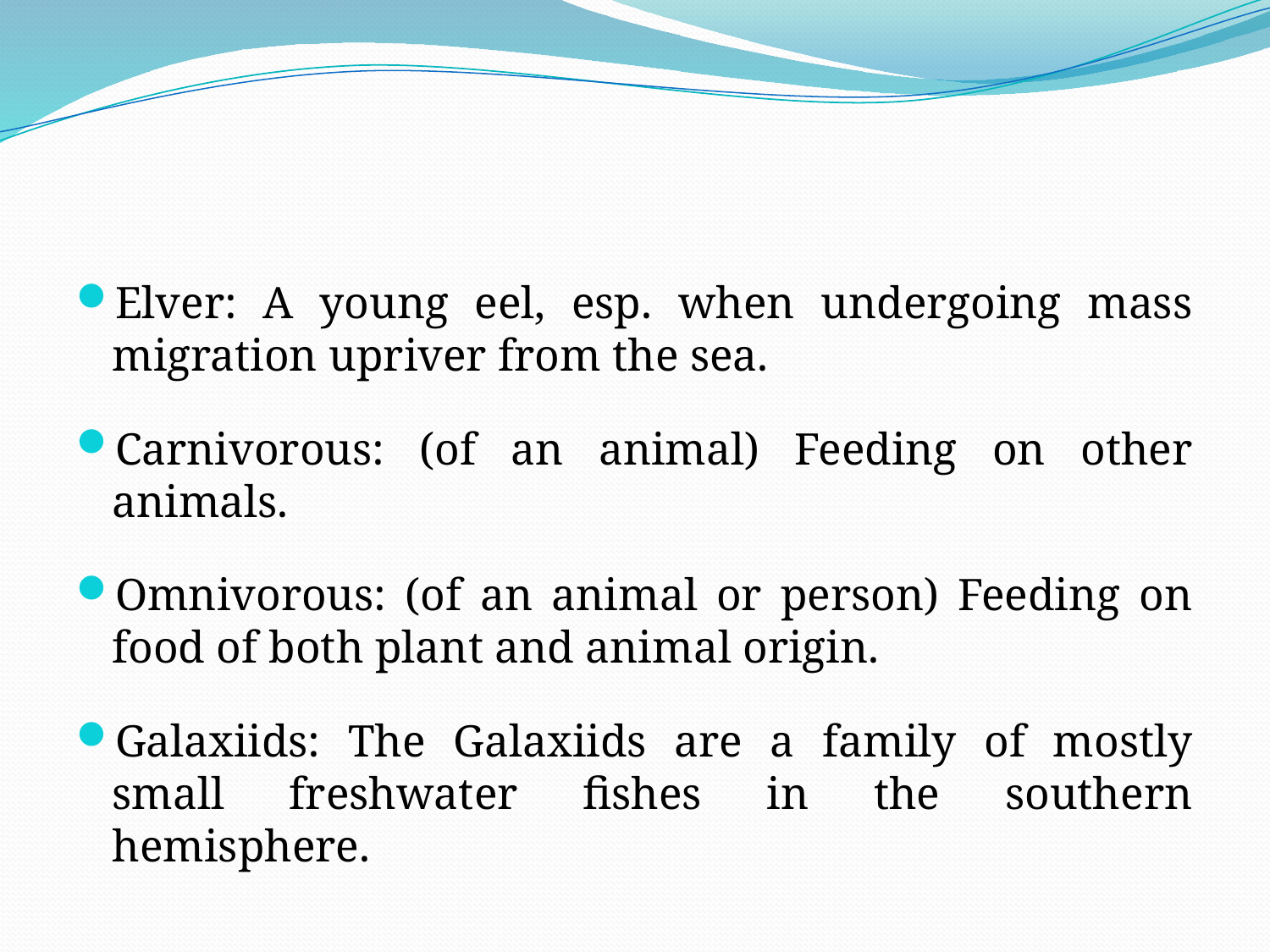

#
Elver: A young eel, esp. when undergoing mass migration upriver from the sea.

Carnivorous: (of an animal) Feeding on other animals.

Omnivorous: (of an animal or person) Feeding on food of both plant and animal origin.

Galaxiids: The Galaxiids are a family of mostly small freshwater fishes in the southern hemisphere.